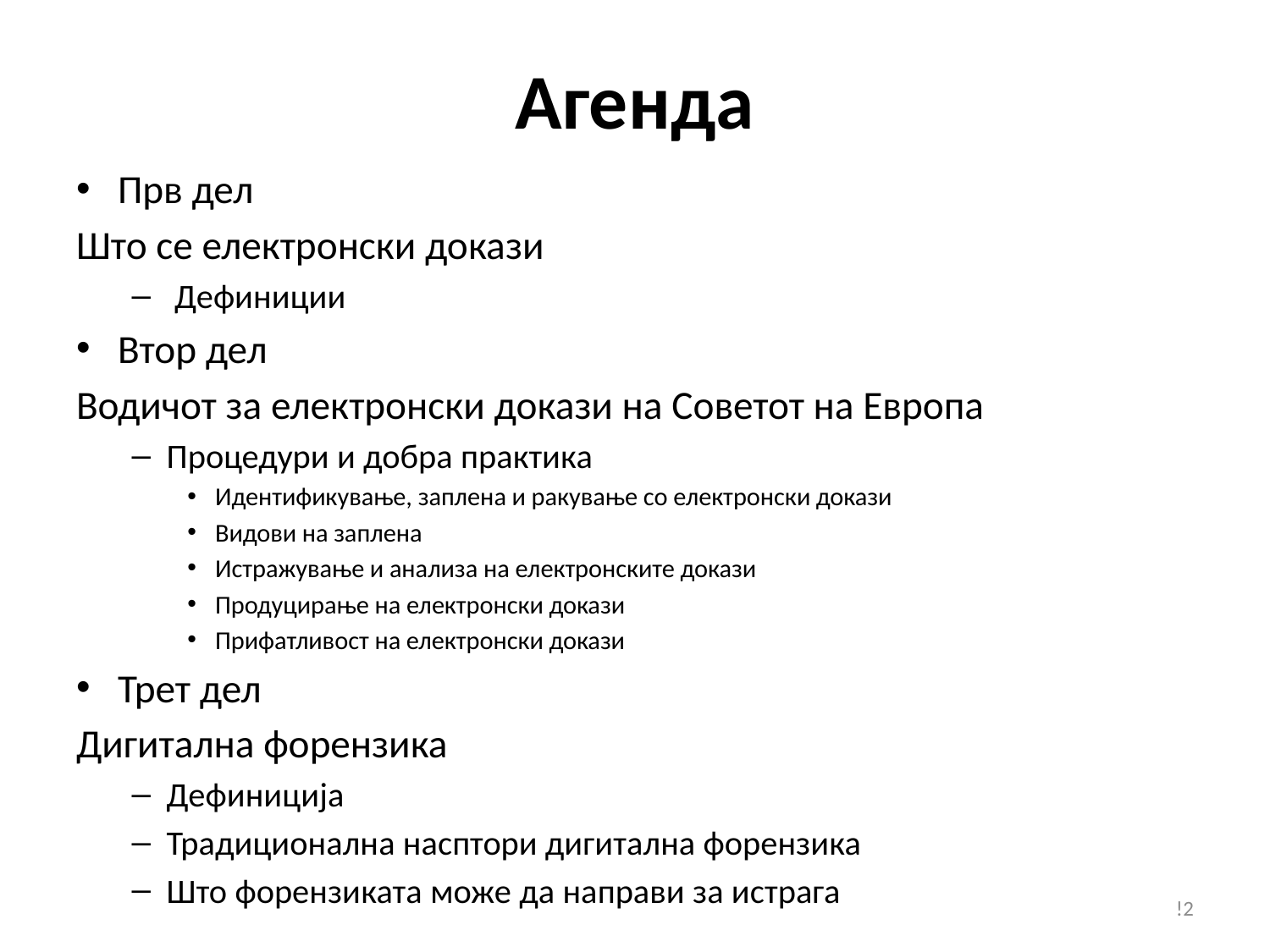

# Агенда
Прв дел
Што се електронски докази
 Дефиниции
Втор дел
Водичот за електронски докази на Советот на Европа
Процедури и добра практика
Идентификување, заплена и ракување со електронски докази
Видови на заплена
Истражување и анализа на електронските докази
Продуцирање на електронски докази
Прифатливост на електронски докази
Трет дел
Дигитална форензика
Дефиниција
Традиционална насптори дигитална форензика
Што форензиката може да направи за истрага

!2